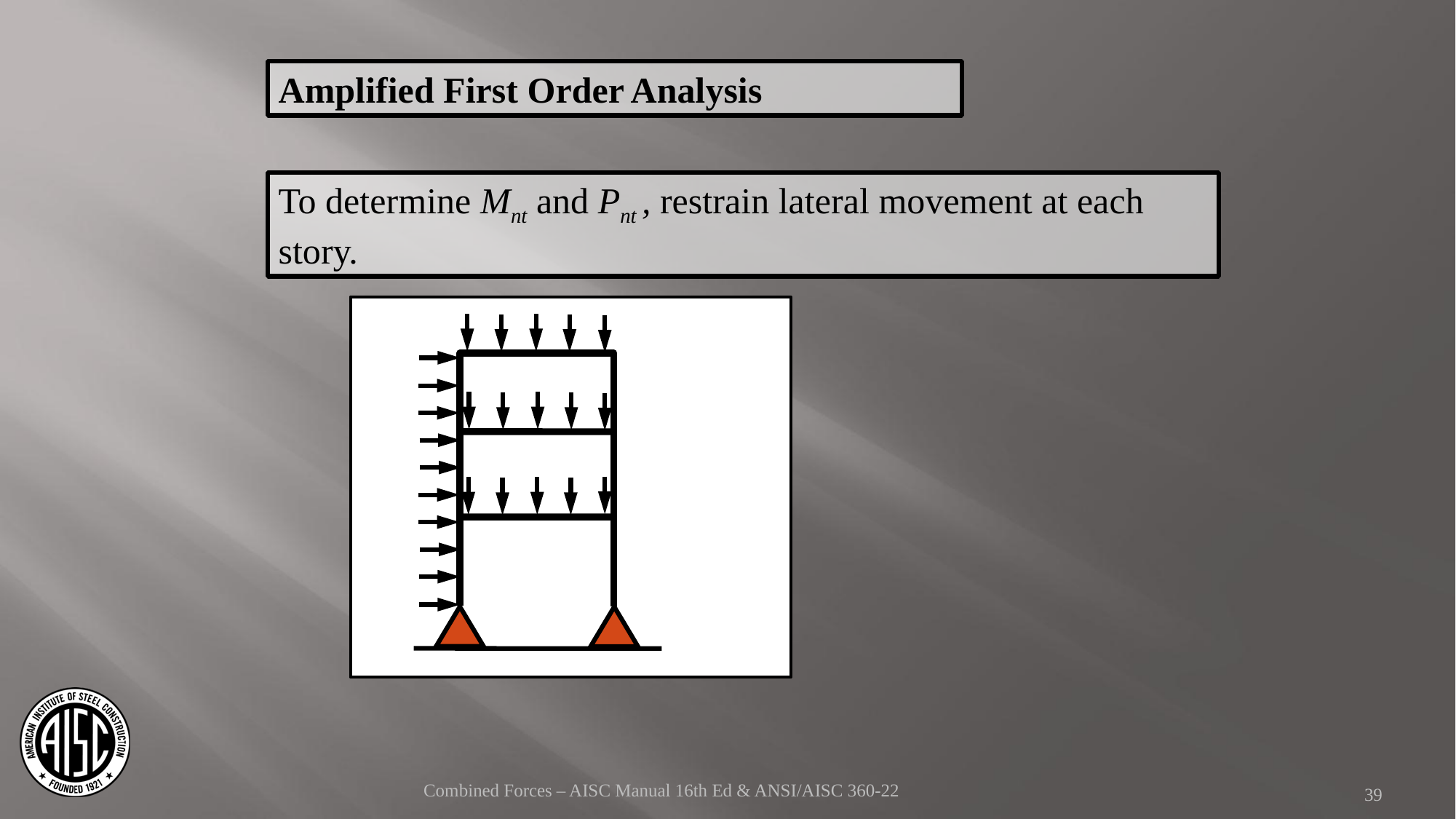

Amplified First Order Analysis
To determine Mnt and Pnt , restrain lateral movement at each story.

Combined Forces – AISC Manual 16th Ed & ANSI/AISC 360-22

39